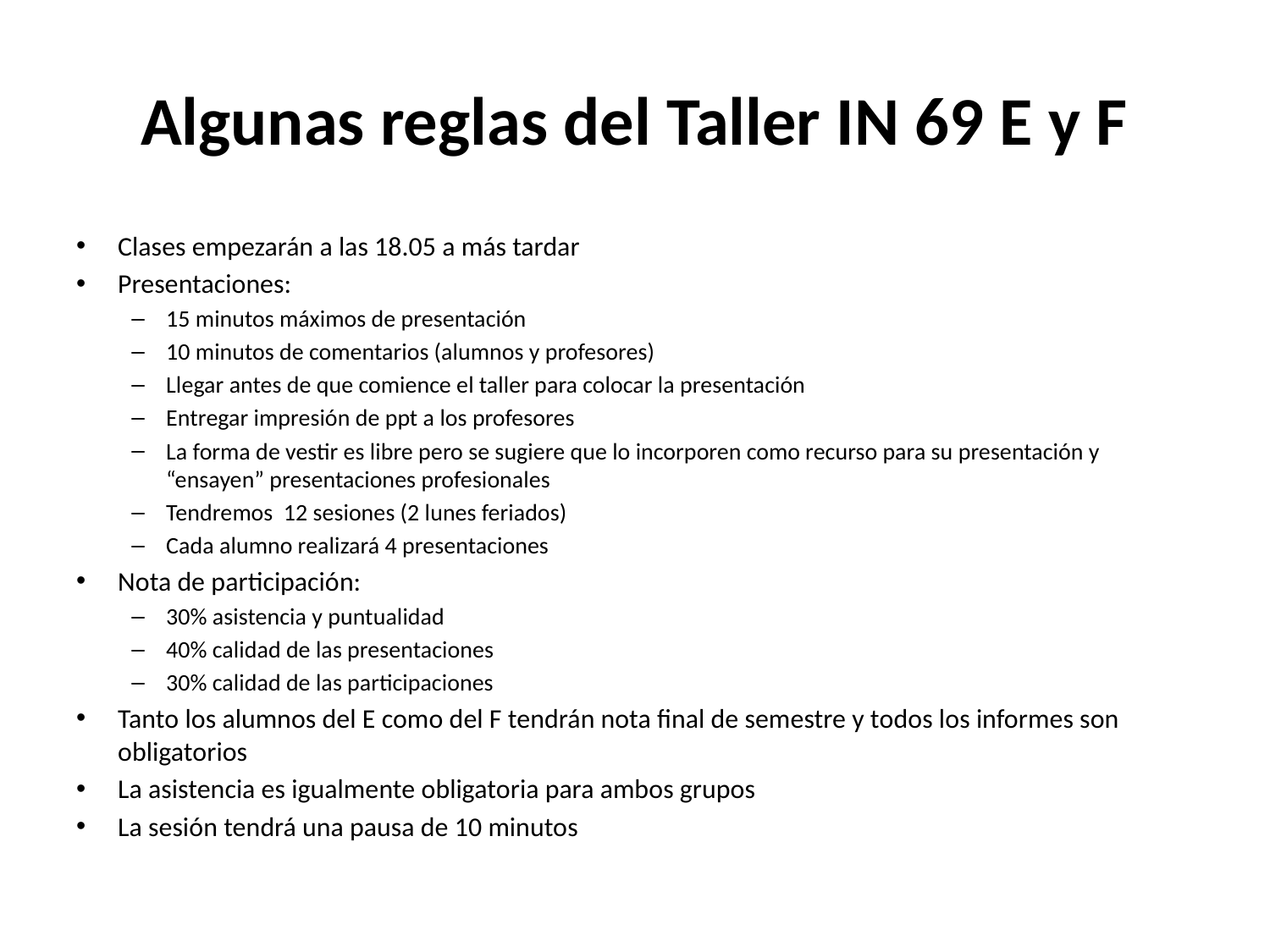

# Algunas reglas del Taller IN 69 E y F
Clases empezarán a las 18.05 a más tardar
Presentaciones:
15 minutos máximos de presentación
10 minutos de comentarios (alumnos y profesores)
Llegar antes de que comience el taller para colocar la presentación
Entregar impresión de ppt a los profesores
La forma de vestir es libre pero se sugiere que lo incorporen como recurso para su presentación y “ensayen” presentaciones profesionales
Tendremos  12 sesiones (2 lunes feriados)
Cada alumno realizará 4 presentaciones
Nota de participación:
30% asistencia y puntualidad
40% calidad de las presentaciones
30% calidad de las participaciones
Tanto los alumnos del E como del F tendrán nota final de semestre y todos los informes son obligatorios
La asistencia es igualmente obligatoria para ambos grupos
La sesión tendrá una pausa de 10 minutos